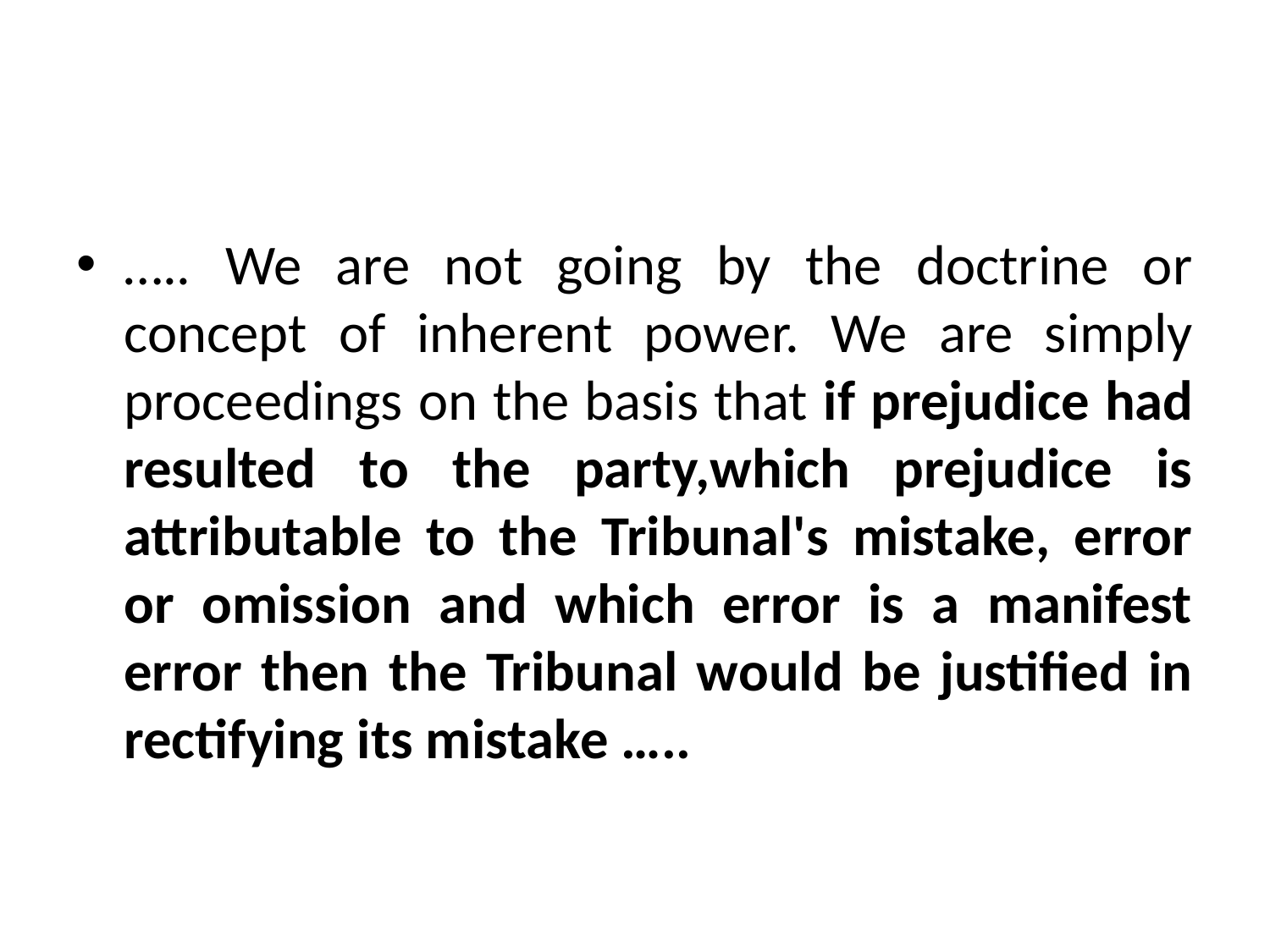

#
….. We are not going by the doctrine or concept of inherent power. We are simply proceedings on the basis that if prejudice had resulted to the party,which prejudice is attributable to the Tribunal's mistake, error or omission and which error is a manifest error then the Tribunal would be justified in rectifying its mistake …..